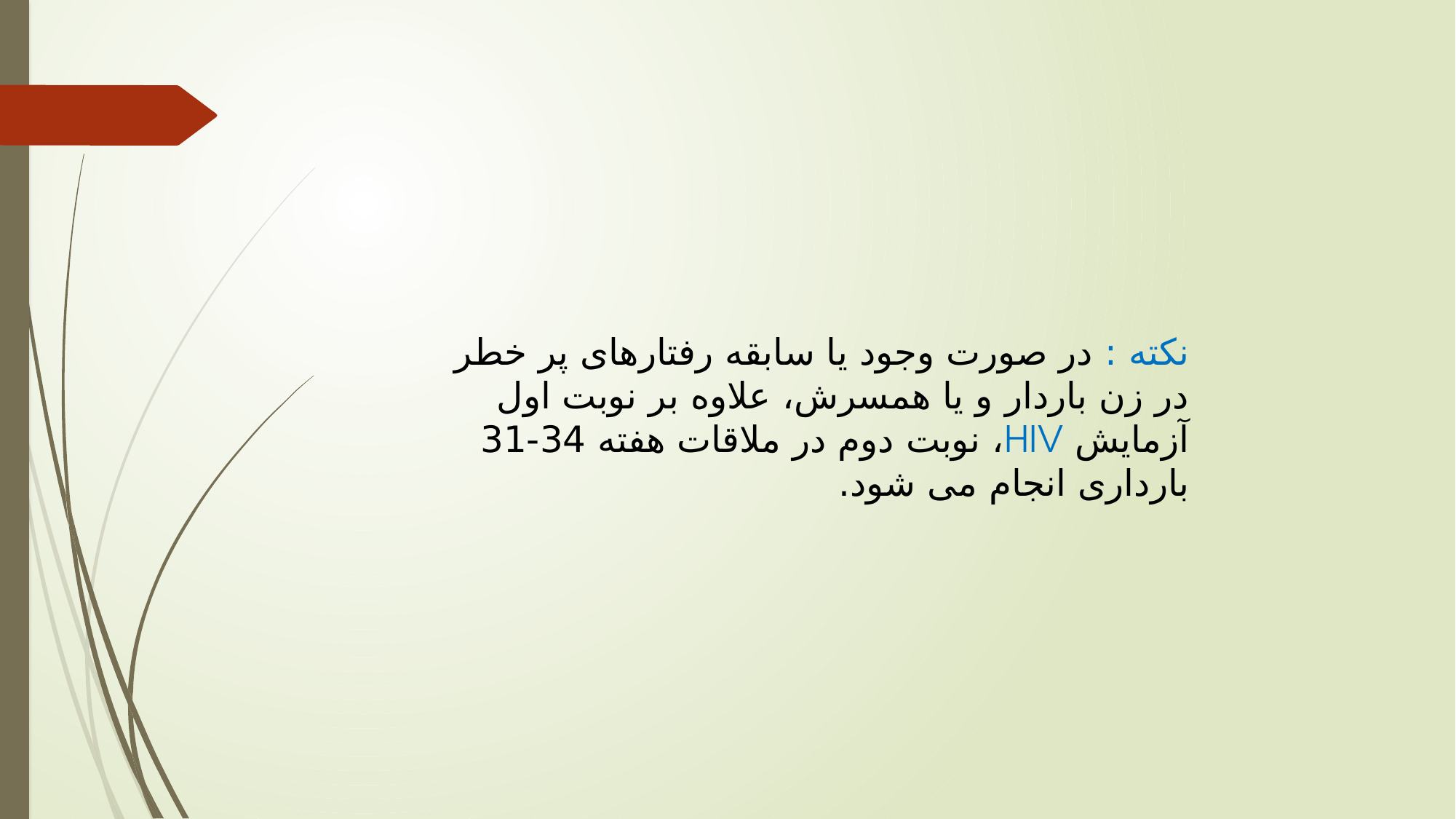

نکته : در صورت وجود یا سابقه رفتارهای پر خطر در زن باردار و یا همسرش، علاوه بر نوبت اول آزمایش HIV، نوبت دوم در ملاقات هفته 34-31 بارداری انجام می شود.